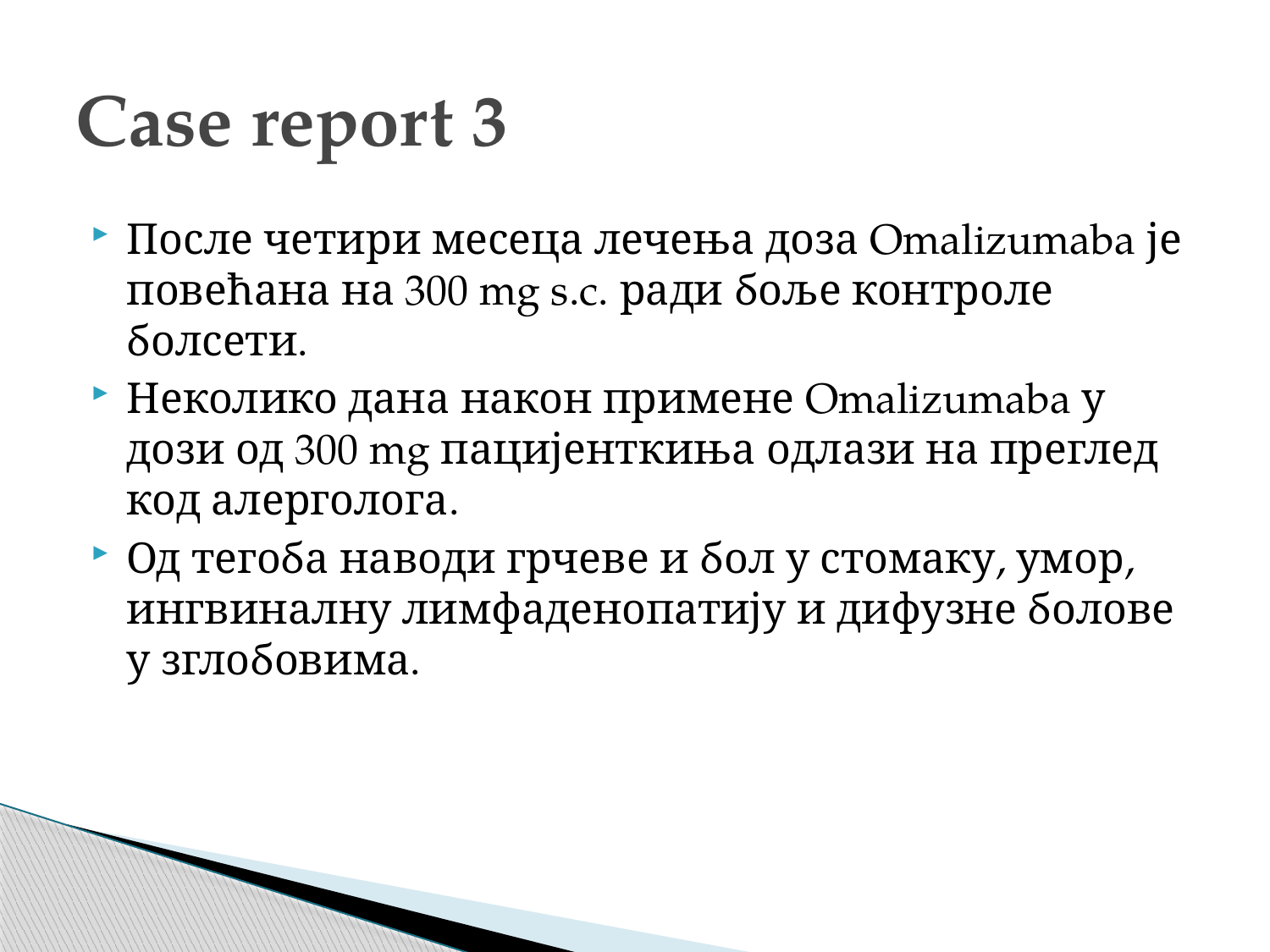

# Case report 3
После четири месеца лечења доза Omalizumaba је повећана на 300 mg s.c. ради боље контроле болсети.
Неколико дана након примене Omalizumaba у дози од 300 mg пацијенткиња одлази на преглед код алерголога.
Од тегоба наводи грчеве и бол у стомаку, умор, ингвиналну лимфаденопатију и дифузне болове у зглобовима.